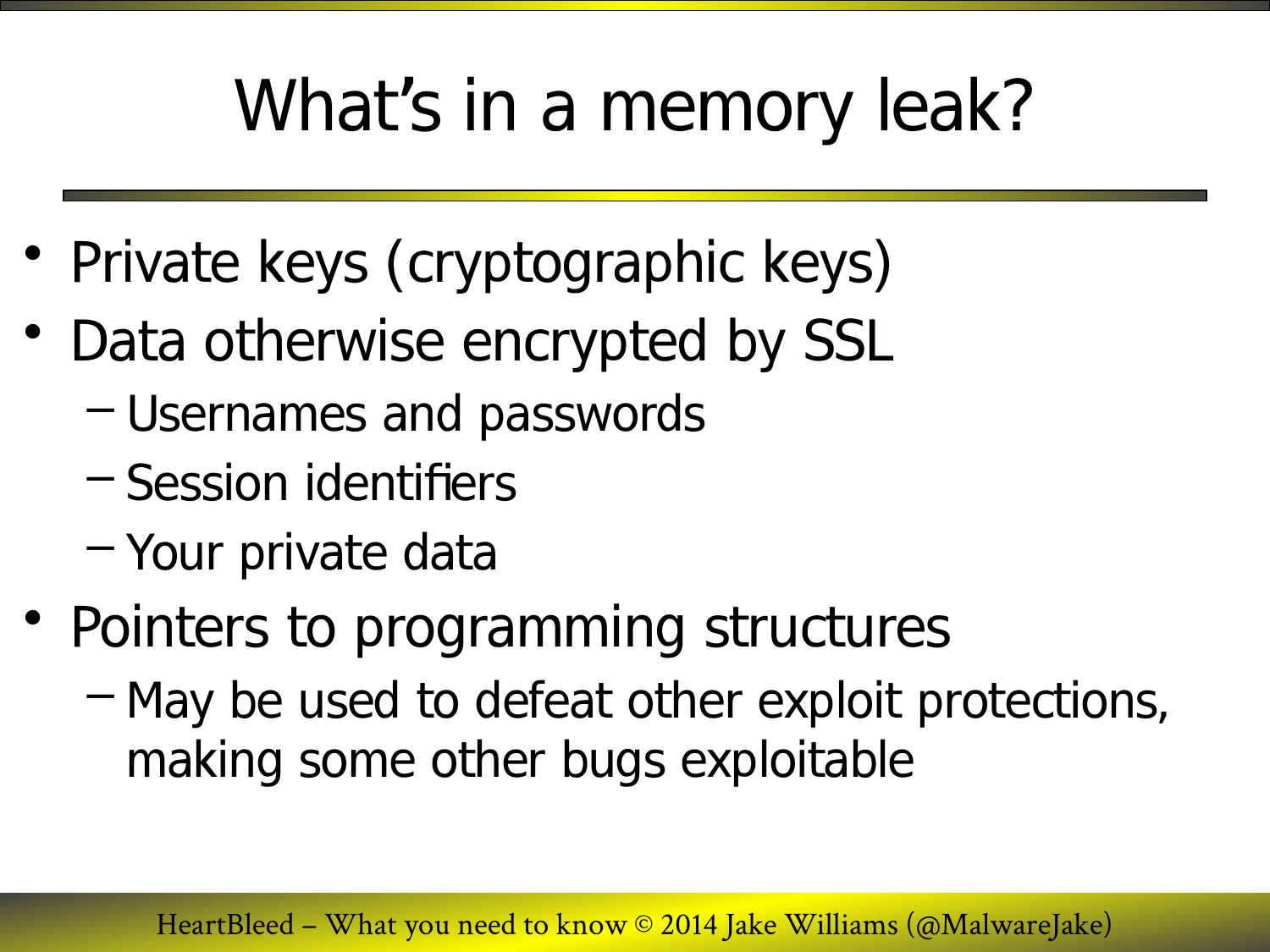

# What’s in a memory leak?
Private keys (cryptographic keys)
Data otherwise encrypted by SSL
Usernames and passwords
Session identifiers
Your private data
Pointers to programming structures
May be used to defeat other exploit protections, making some other bugs exploitable